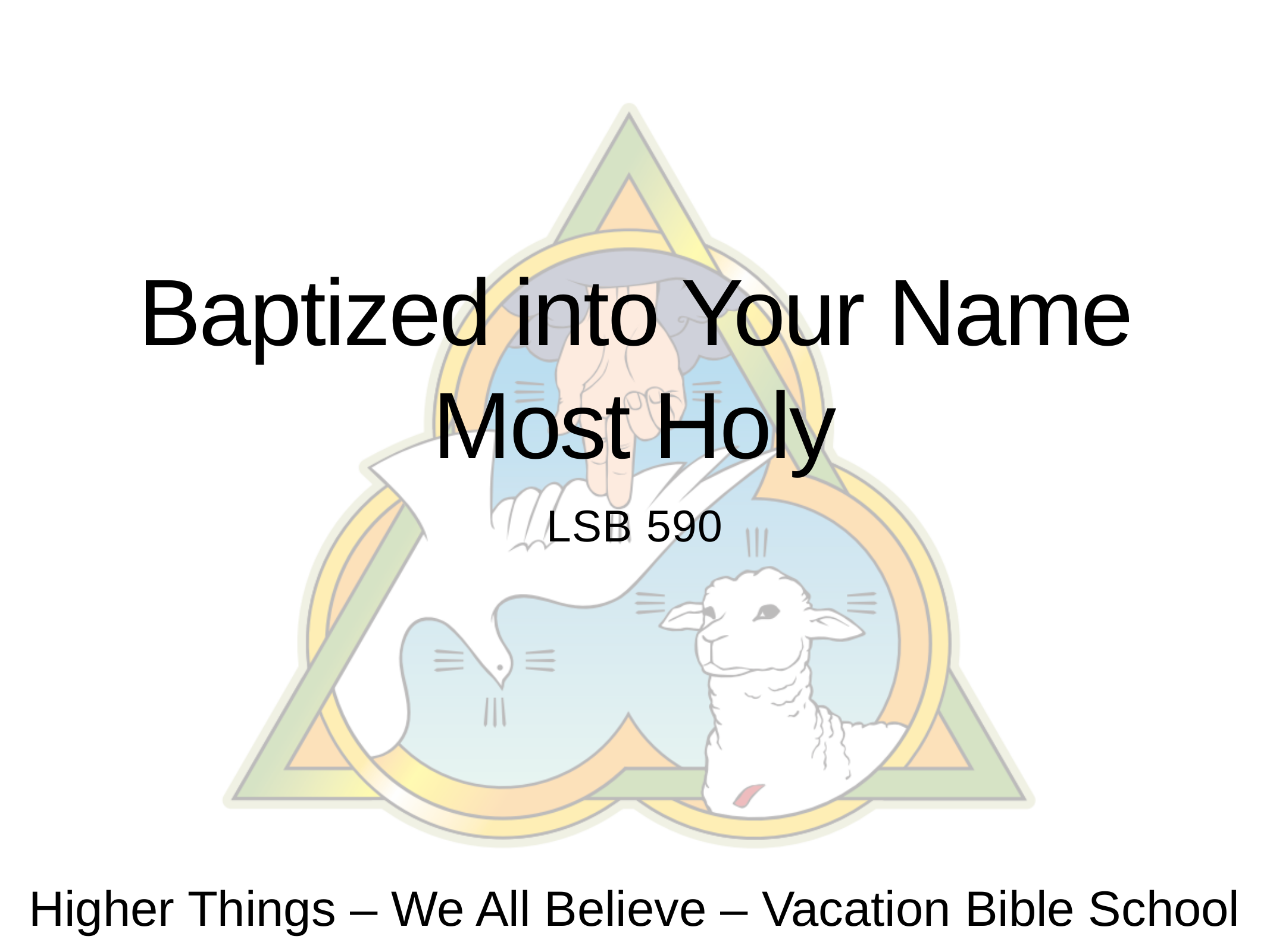

# Baptized into Your Name Most Holy
LSB 590